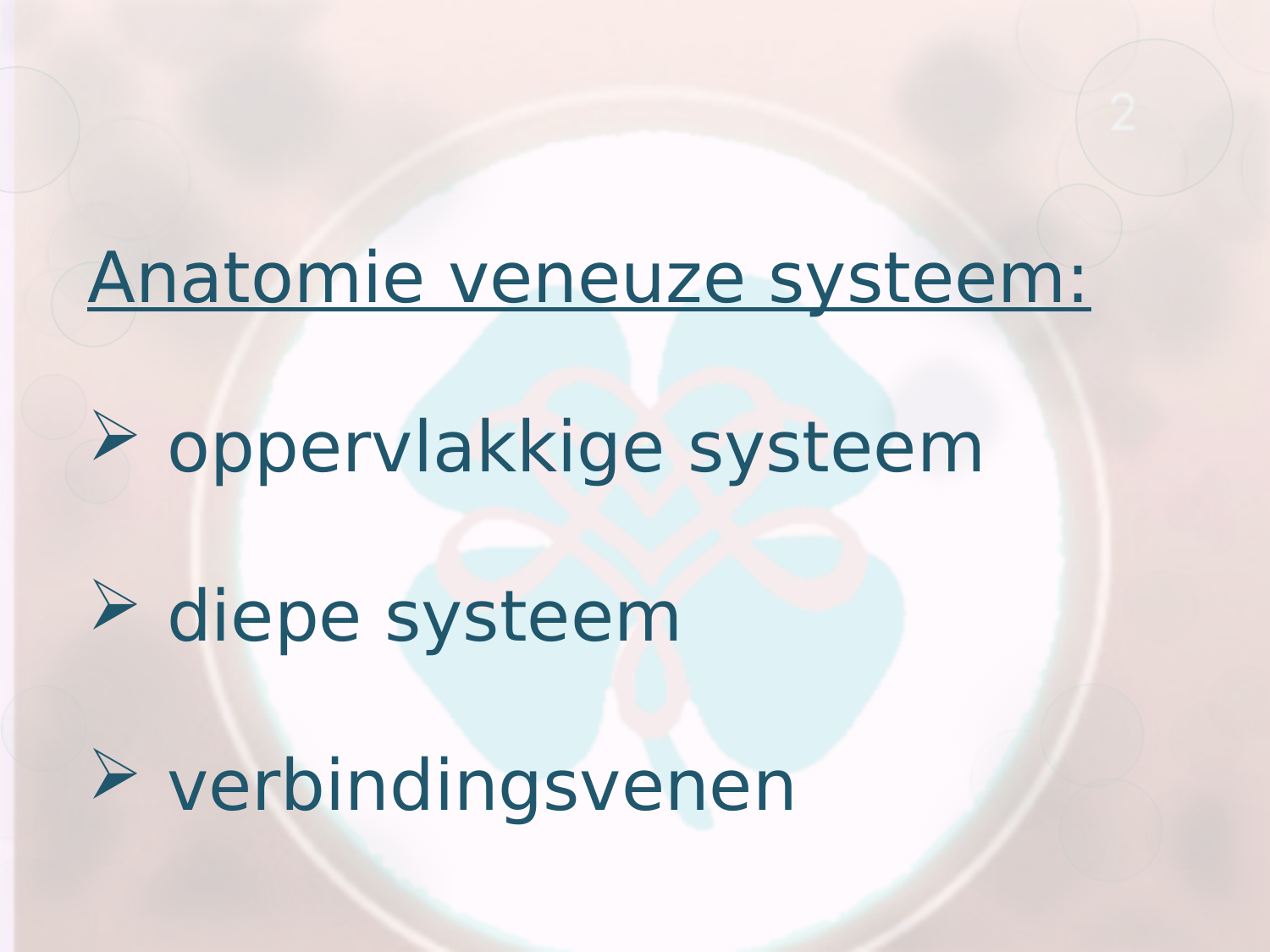

Anatomie veneuze systeem:

oppervlakkige systeem

diepe systeem

verbindingsvenen